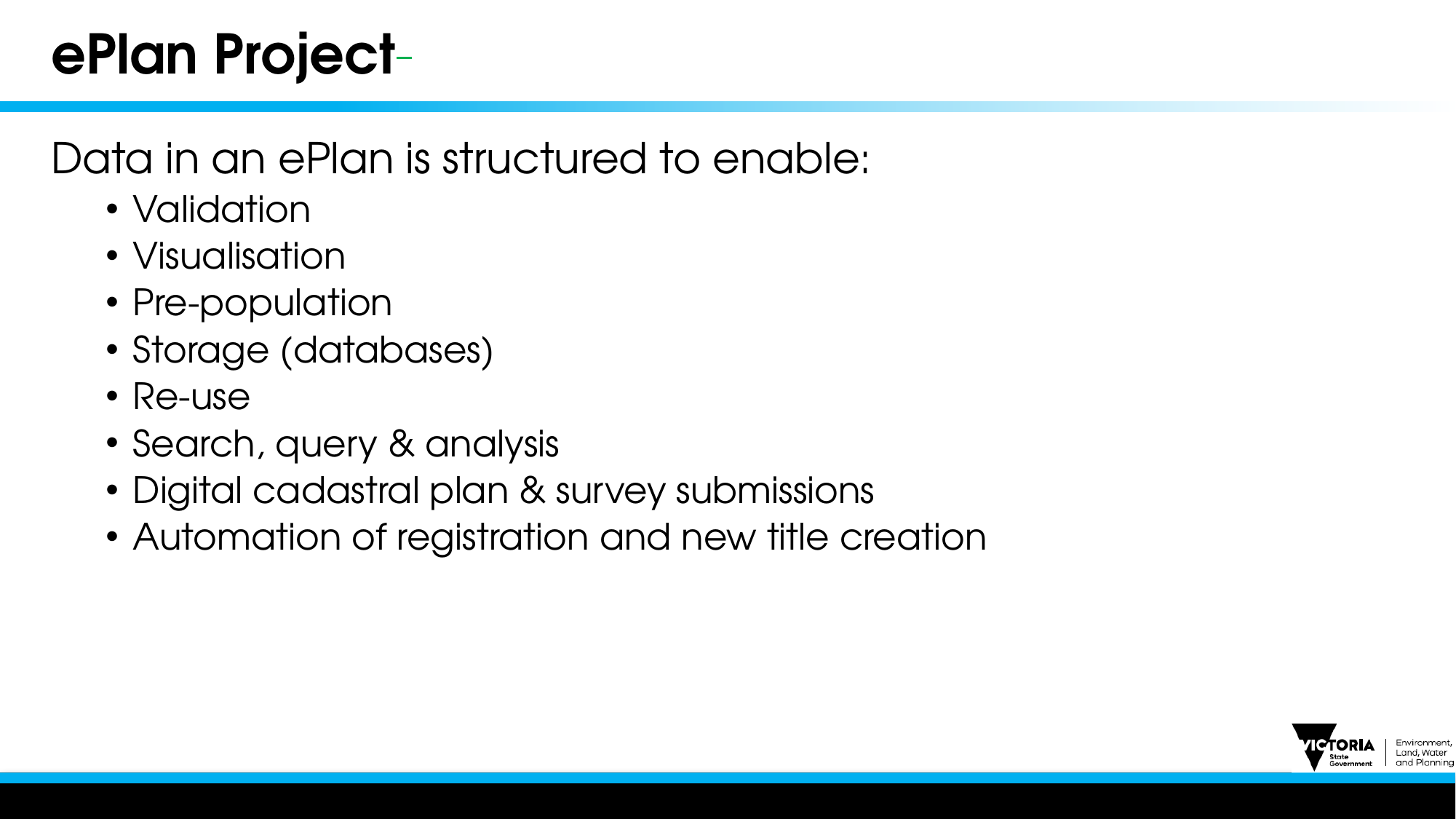

# ePlan Project
Data in an ePlan is structured to enable:
Validation
Visualisation
Pre-population
Storage (databases)
Re-use
Search, query & analysis
Digital cadastral plan & survey submissions
Automation of registration and new title creation